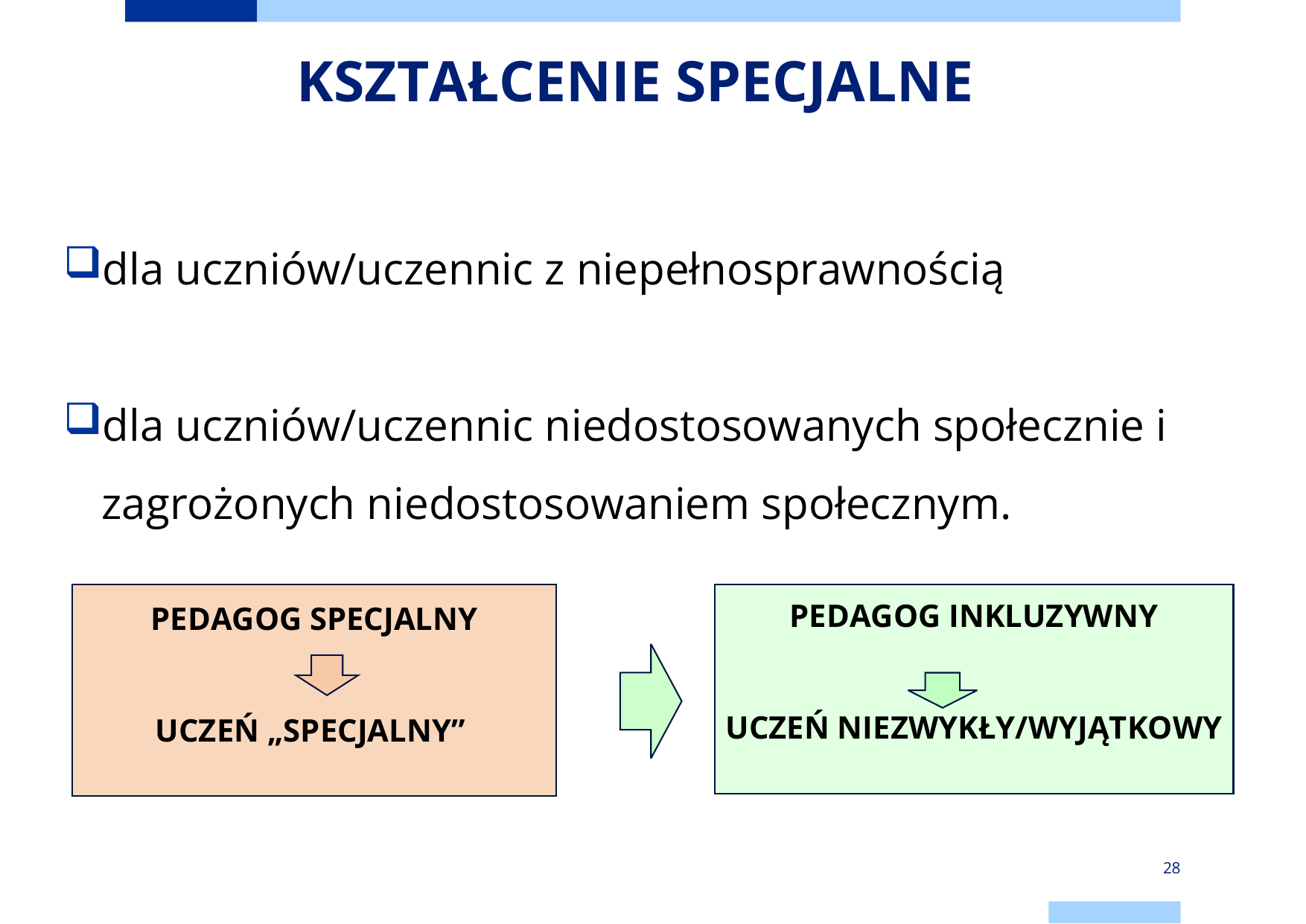

# KSZTAŁCENIE SPECJALNE
dla uczniów/uczennic z niepełnosprawnością

dla uczniów/uczennic niedostosowanych społecznie i zagrożonych niedostosowaniem społecznym.

PEDAGOG SPECJALNY

UCZEŃ „SPECJALNY”

PEDAGOG INKLUZYWNY

UCZEŃ NIEZWYKŁY/WYJĄTKOWY

28